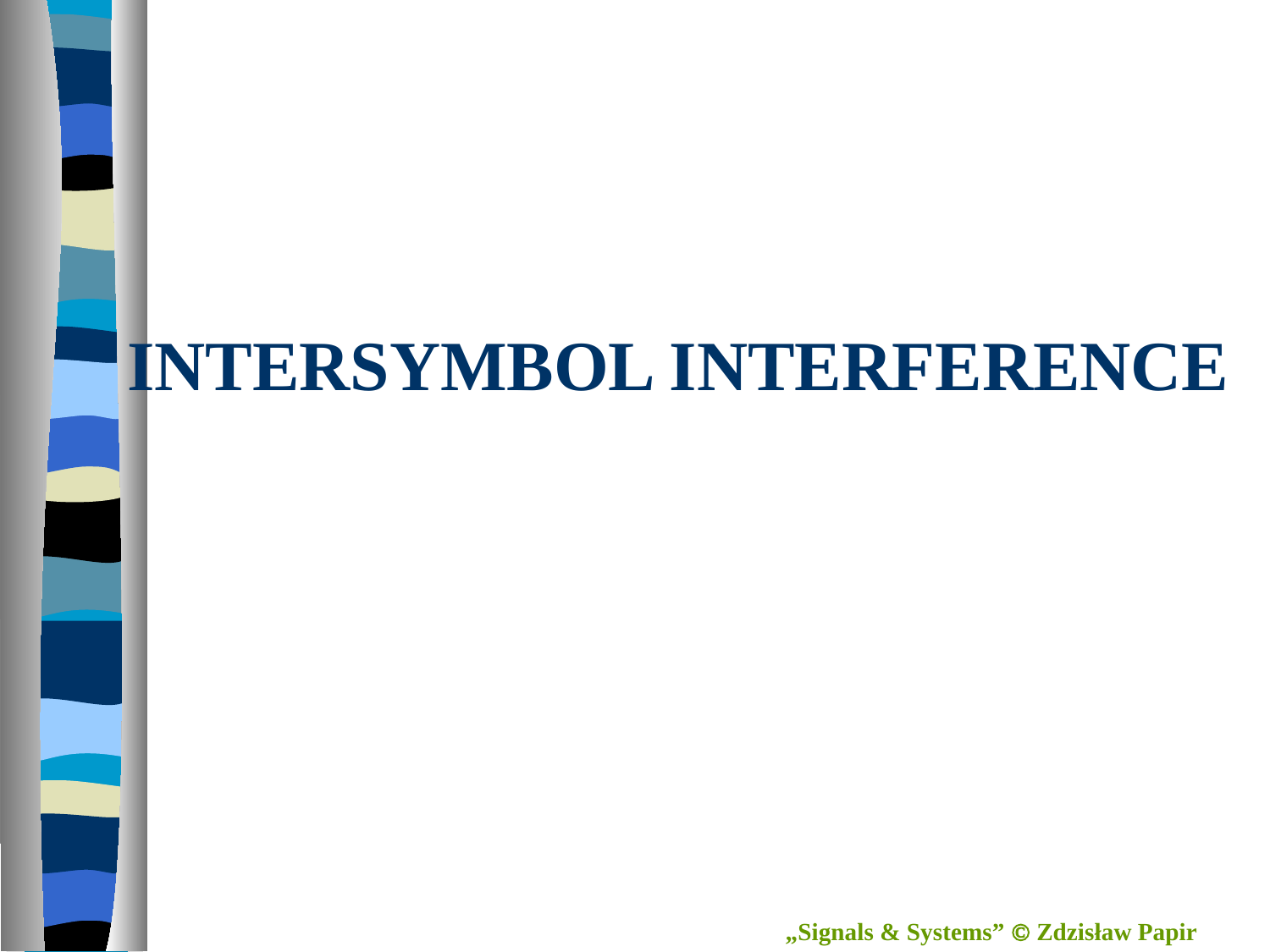

# INTERSYMBOL INTERFERENCE
„Signals & Systems” © Zdzisław Papir